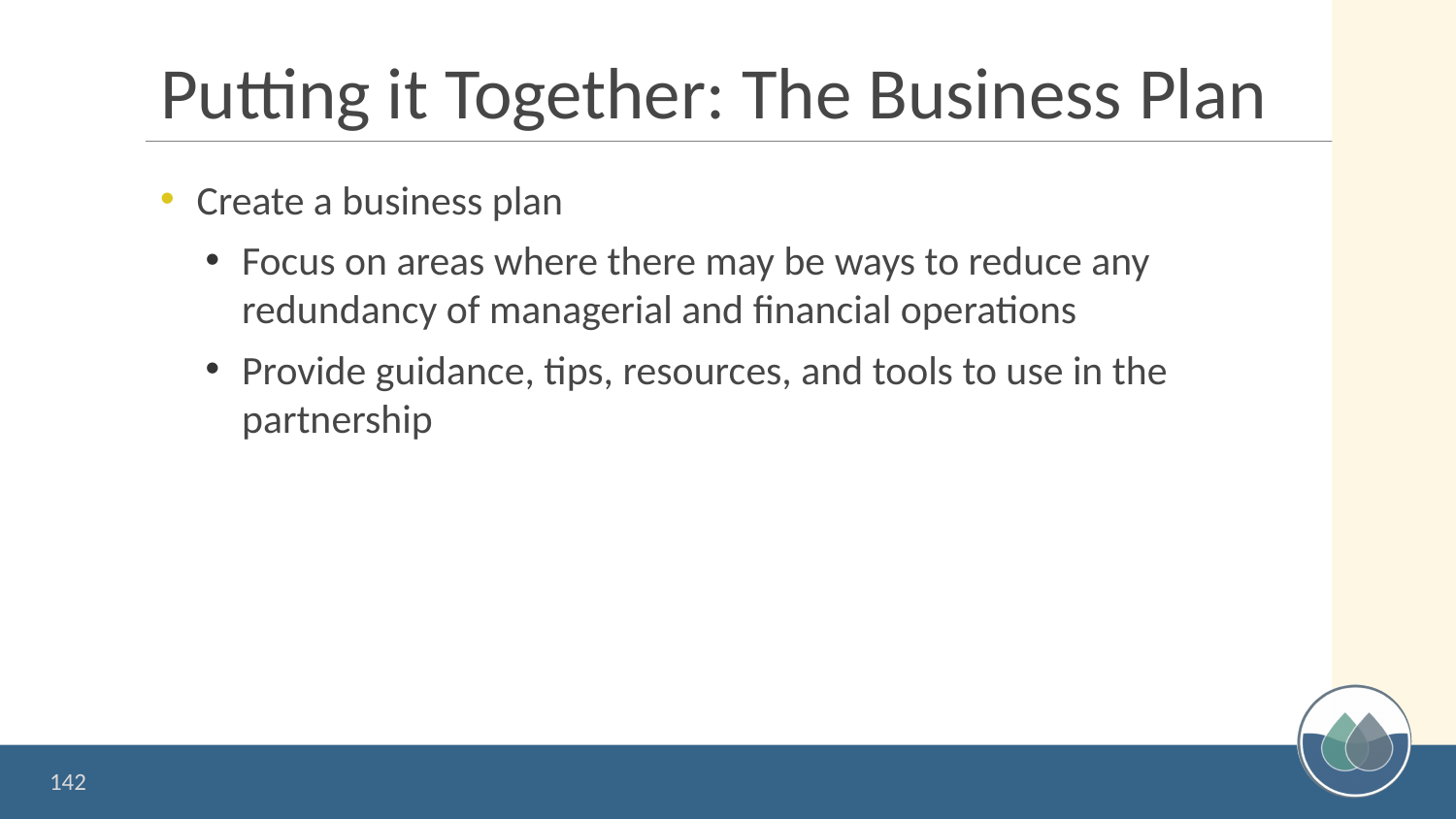

# Putting it Together: The Business Plan
Create a business plan
Focus on areas where there may be ways to reduce any redundancy of managerial and financial operations
Provide guidance, tips, resources, and tools to use in the partnership
142